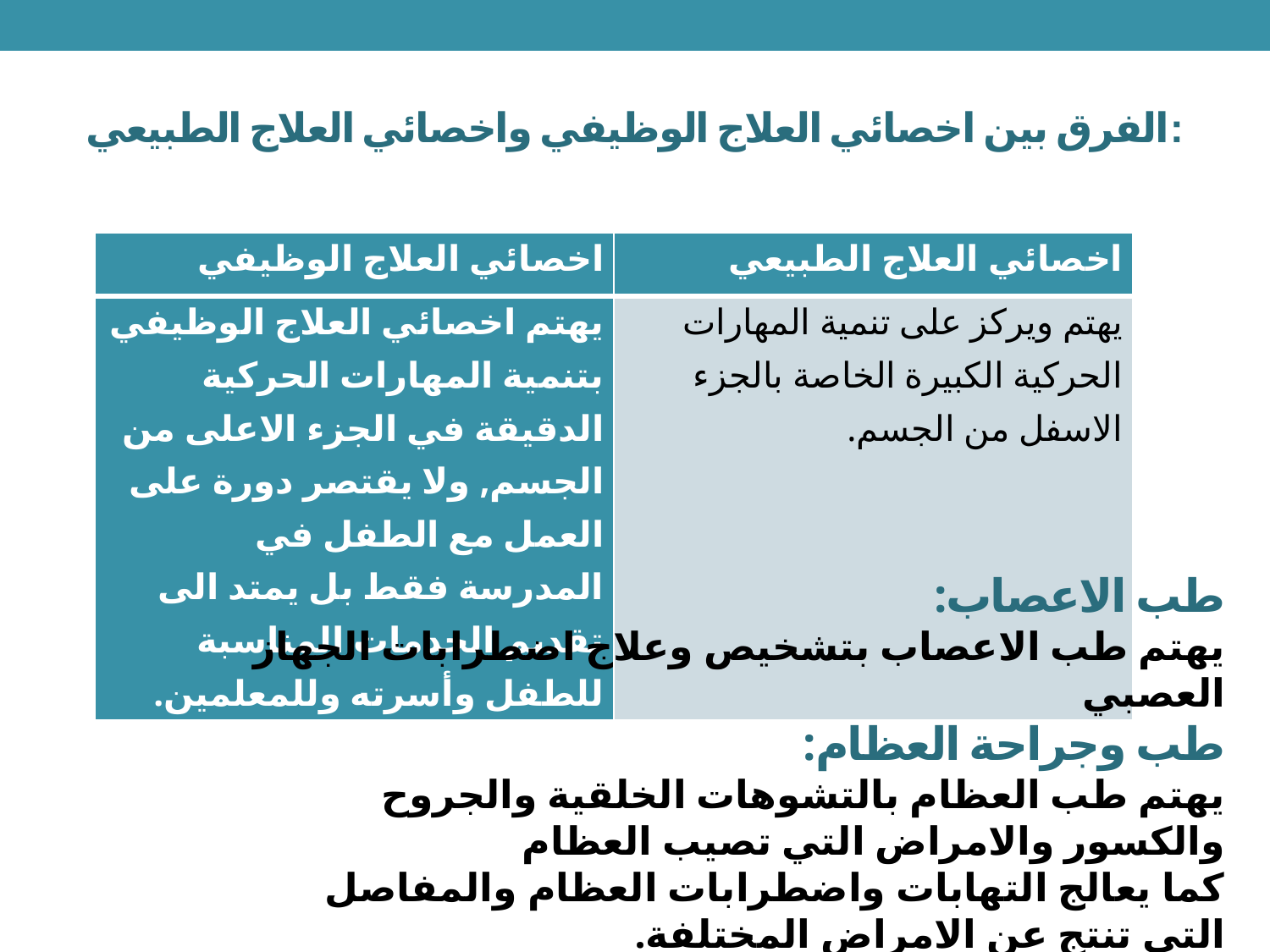

# الفرق بين اخصائي العلاج الوظيفي واخصائي العلاج الطبيعي:
| اخصائي العلاج الوظيفي | اخصائي العلاج الطبيعي |
| --- | --- |
| يهتم اخصائي العلاج الوظيفي بتنمية المهارات الحركية الدقيقة في الجزء الاعلى من الجسم, ولا يقتصر دورة على العمل مع الطفل في المدرسة فقط بل يمتد الى تقديم الخدمات المناسبة للطفل وأسرته وللمعلمين. | يهتم ويركز على تنمية المهارات الحركية الكبيرة الخاصة بالجزء الاسفل من الجسم. |
طب الاعصاب:
يهتم طب الاعصاب بتشخيص وعلاج اضطرابات الجهاز العصبي
طب وجراحة العظام:
يهتم طب العظام بالتشوهات الخلقية والجروح والكسور والامراض التي تصيب العظام
كما يعالج التهابات واضطرابات العظام والمفاصل التي تنتج عن الامراض المختلفة.